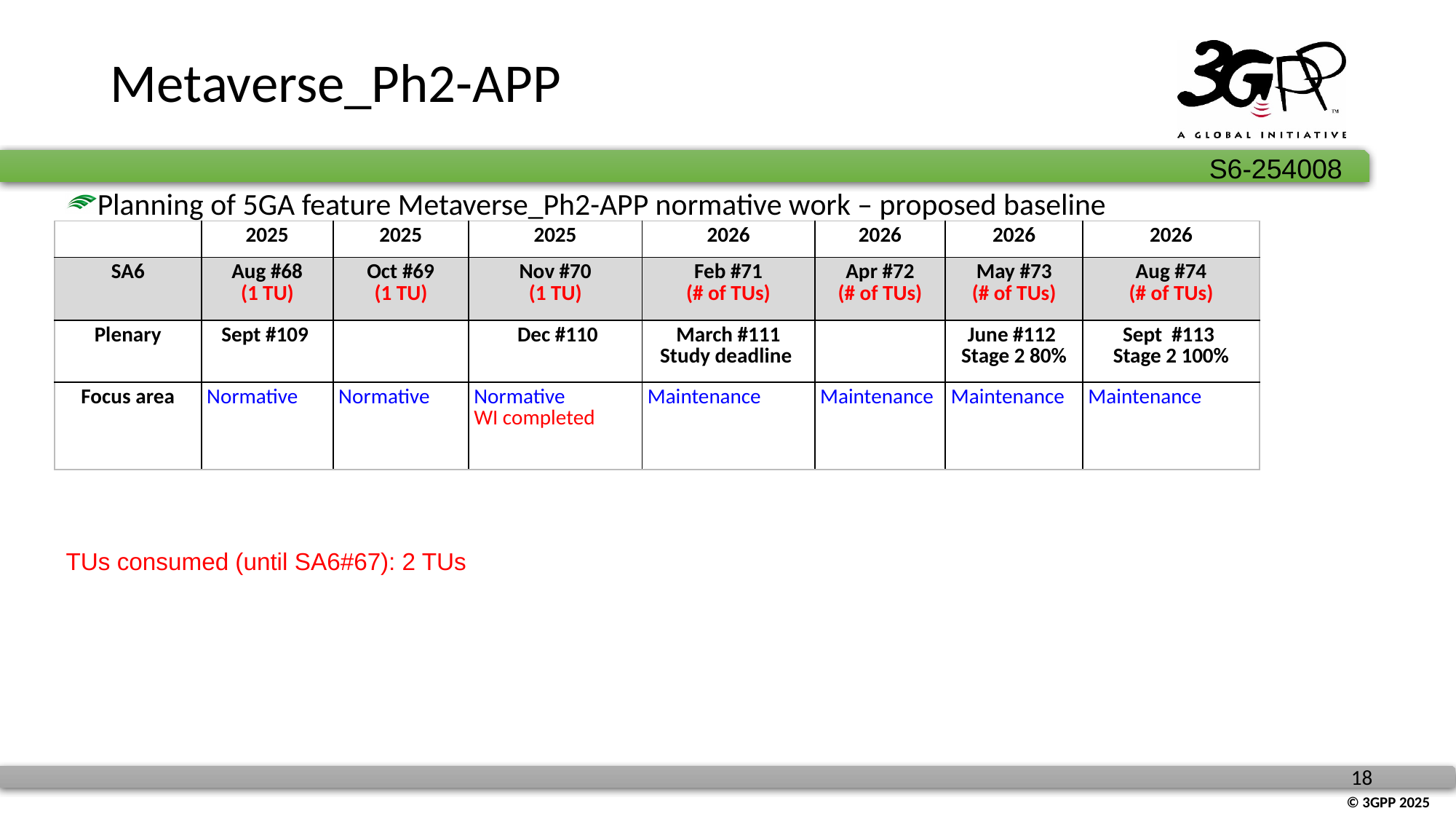

# Metaverse_Ph2-APP
Planning of 5GA feature Metaverse_Ph2-APP normative work – proposed baseline
|  | 2025 | 2025 | 2025 | 2026 | 2026 | 2026 | 2026 |
| --- | --- | --- | --- | --- | --- | --- | --- |
| SA6 | Aug #68 (1 TU) | Oct #69 (1 TU) | Nov #70 (1 TU) | Feb #71 (# of TUs) | Apr #72 (# of TUs) | May #73 (# of TUs) | Aug #74 (# of TUs) |
| Plenary | Sept #109 |  | Dec #110 | March #111 Study deadline |  | June #112  Stage 2 80% | Sept #113  Stage 2 100% |
| Focus area | Normative | Normative | Normative WI completed | Maintenance | Maintenance | Maintenance | Maintenance |
TUs consumed (until SA6#67): 2 TUs